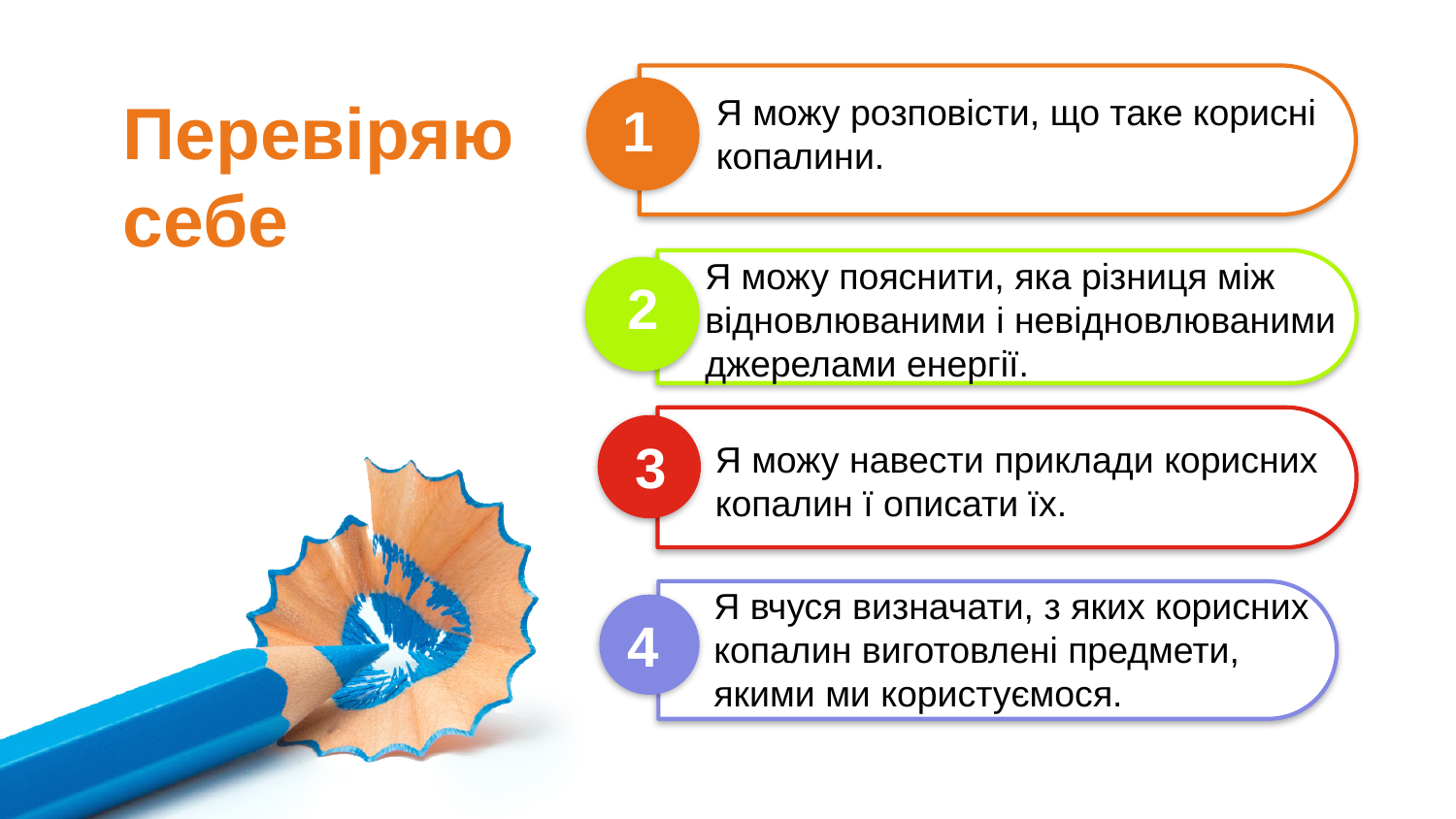

Перевіряю себе

Я можу розповісти, що таке корисні копалини.
1

Я можу пояснити, яка різниця між
відновлюваними і невідновлюваними джерелами енергії.

2

3
Я можу навести приклади корисних
копалин ї описати їх.
Я вчуся визначати, з яких корисних
копалин виготовлені предмети,
якими ми користуємося.

4